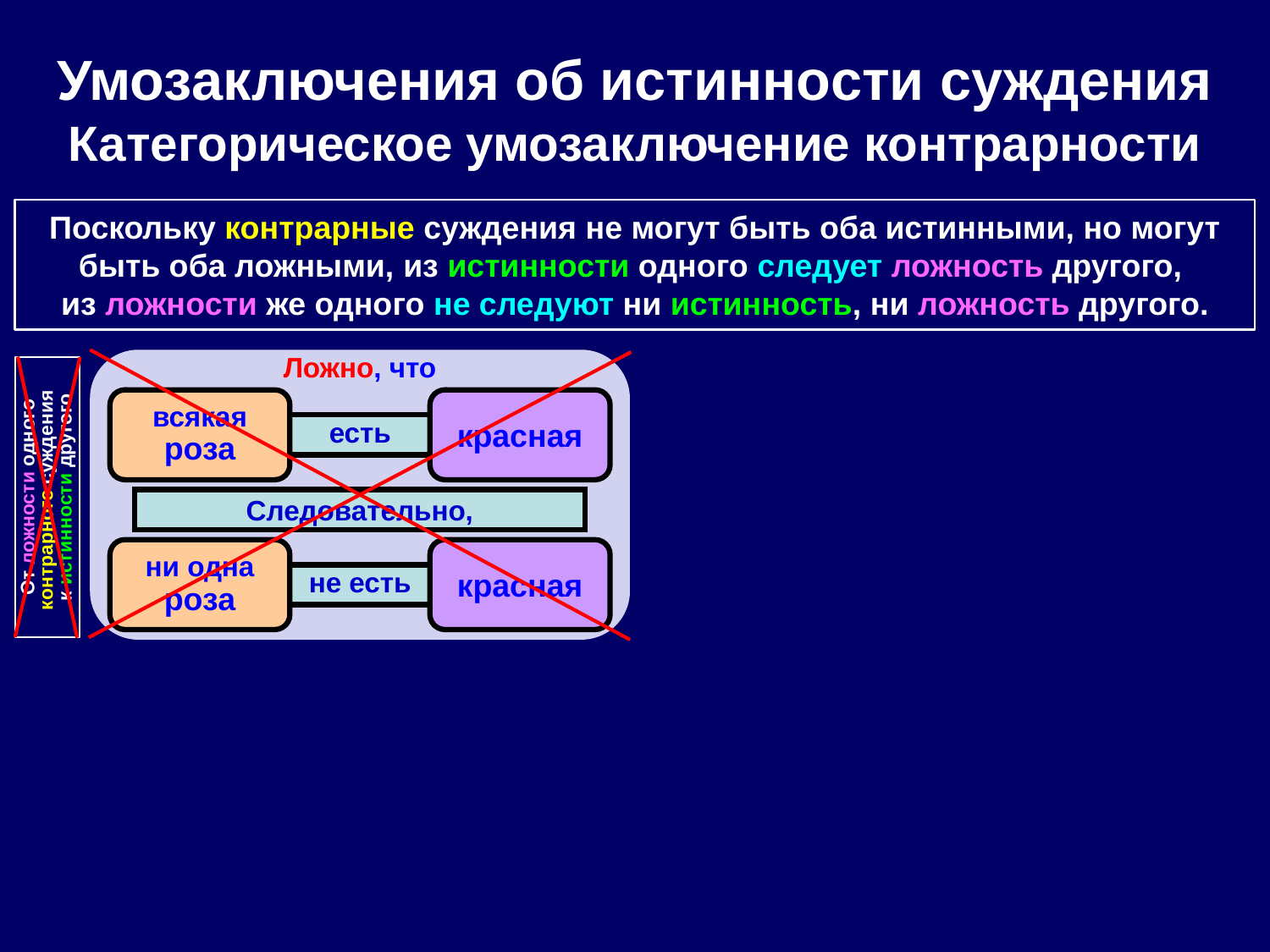

Умозаключения об истинности суждения
Категорическое умозаключение контрарности
Поскольку контрарные суждения не могут быть оба истинными, но могут быть оба ложными, из истинности одного следует ложность другого,
из ложности же одного не следуют ни истинность, ни ложность другого.
Ложно, что
всякая
роза
красная
есть
От ложности одного контрарного суждения
к истинности другого
Следовательно,
ни одна
роза
красная
не есть